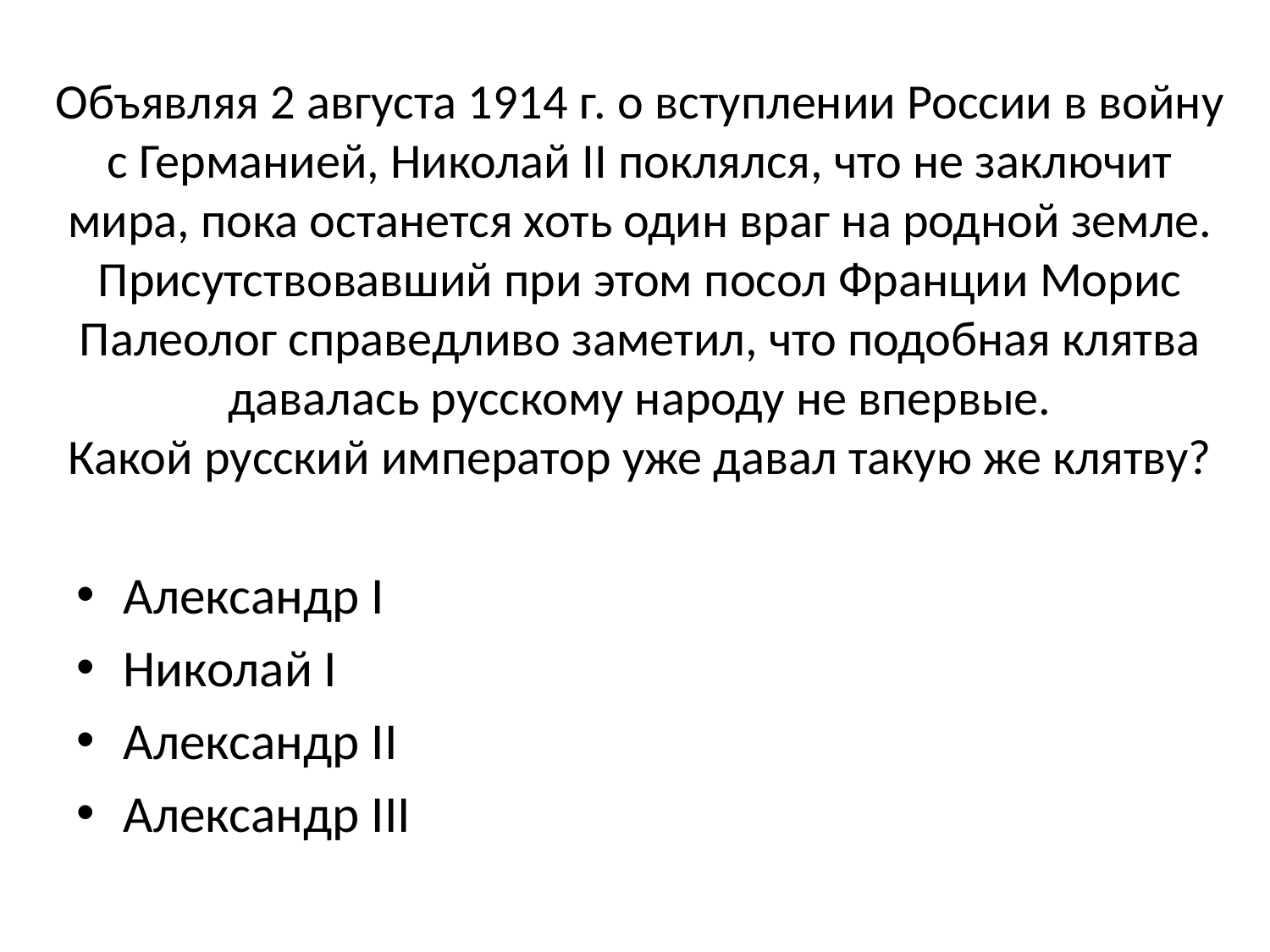

# Объявляя 2 августа 1914 г. о вступлении России в войну с Германией, Николай II поклялся, что не заключит мира, пока останется хоть один враг на родной земле. Присутствовавший при этом посол Франции Морис Палеолог справедливо заметил, что подобная клятва давалась русскому народу не впервые. Какой русский император уже давал такую же клятву?
Александр I
Николай I
Александр II
Александр III